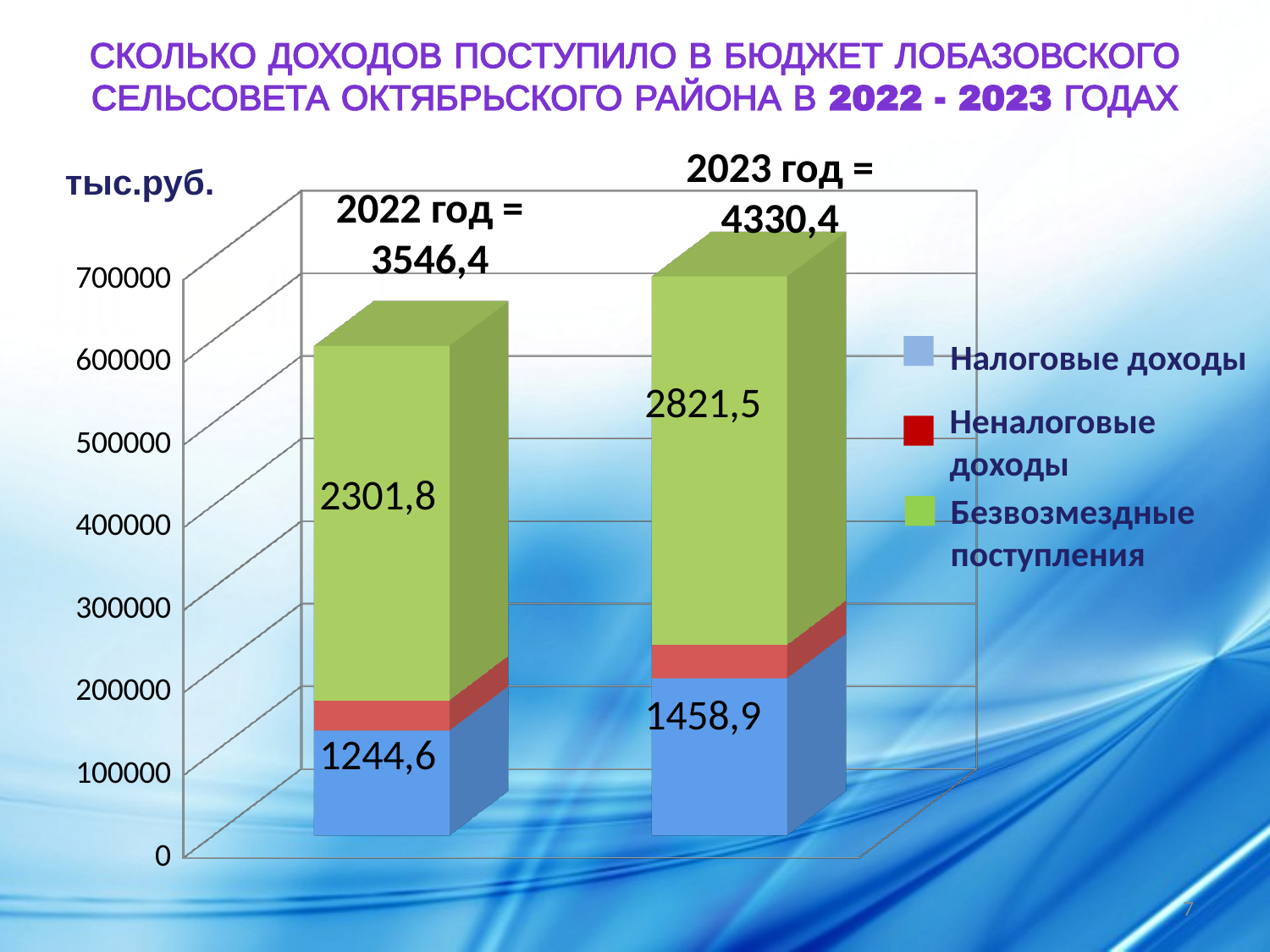

Сколько доходов поступило в бюджет Лобазовского СЕЛЬСОВЕТА октябрьского района в 2022 - 2023 годах
тыс.руб.
2023 год = 4330,4

[unsupported chart]

2022 год = 3546,4
Налоговые доходы

Неналоговые доходы

Безвозмездные поступления

7